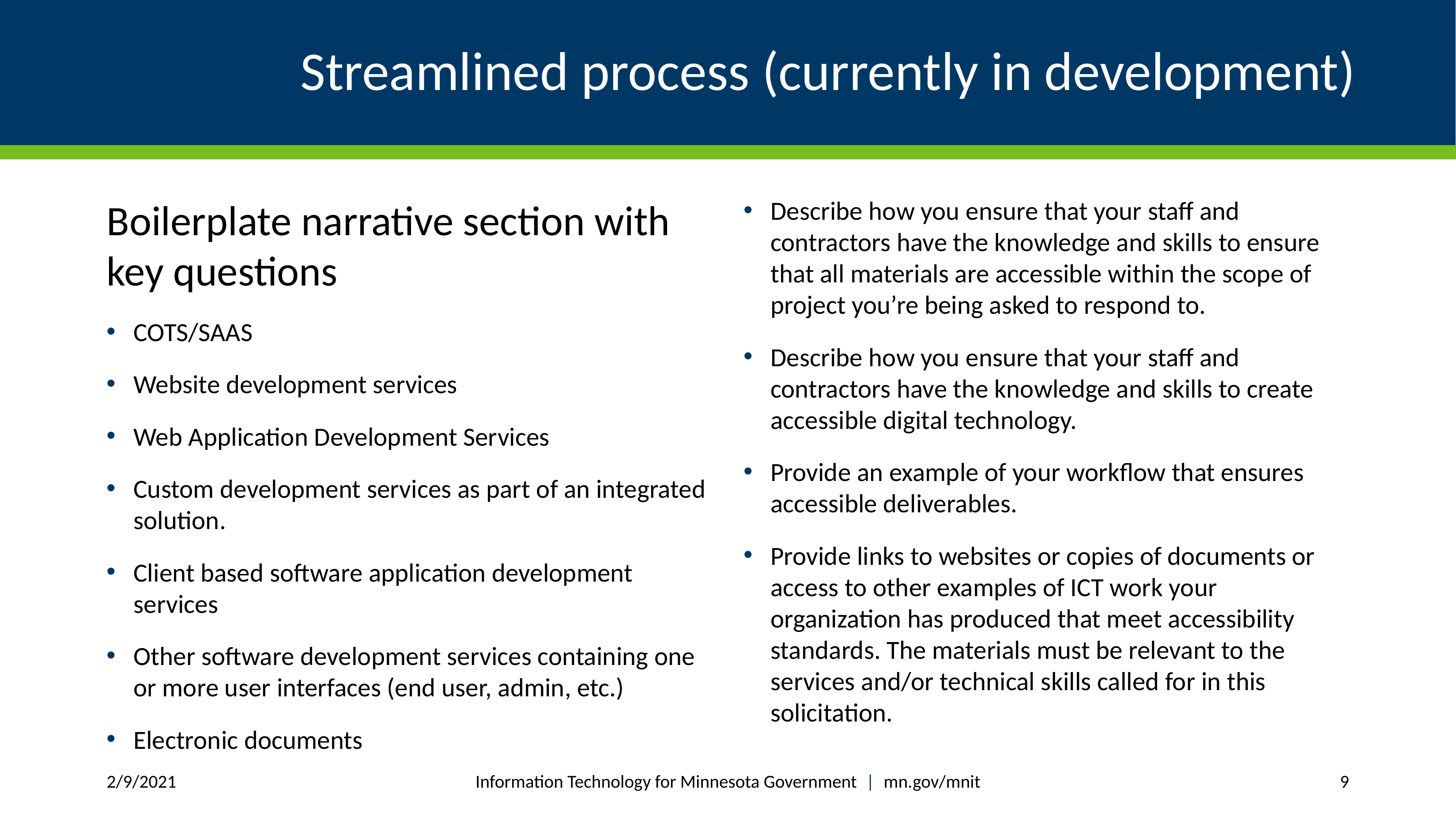

# Streamlined process (currently in development)
Describe how you ensure that your staff and contractors have the knowledge and skills to ensure that all materials are accessible within the scope of project you’re being asked to respond to.
Describe how you ensure that your staff and contractors have the knowledge and skills to create accessible digital technology.
Provide an example of your workflow that ensures accessible deliverables.
Provide links to websites or copies of documents or access to other examples of ICT work your organization has produced that meet accessibility standards. The materials must be relevant to the services and/or technical skills called for in this solicitation.
Boilerplate narrative section with key questions
COTS/SAAS
Website development services
Web Application Development Services
Custom development services as part of an integrated solution.
Client based software application development services
Other software development services containing one or more user interfaces (end user, admin, etc.)
Electronic documents
Information Technology for Minnesota Government | mn.gov/mnit
2/9/2021
9